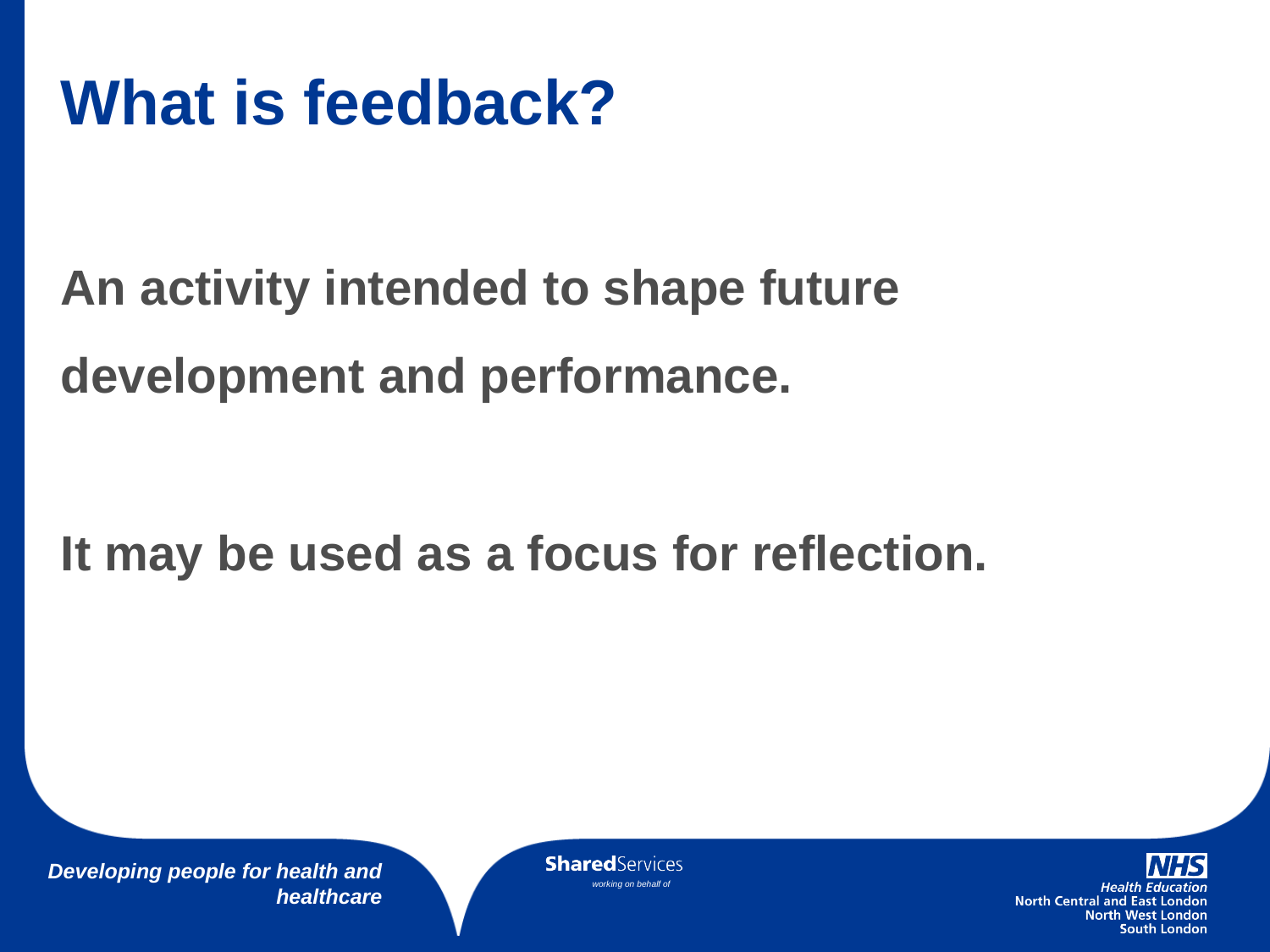

# What is feedback?
An activity intended to shape future
development and performance.

It may be used as a focus for reflection.